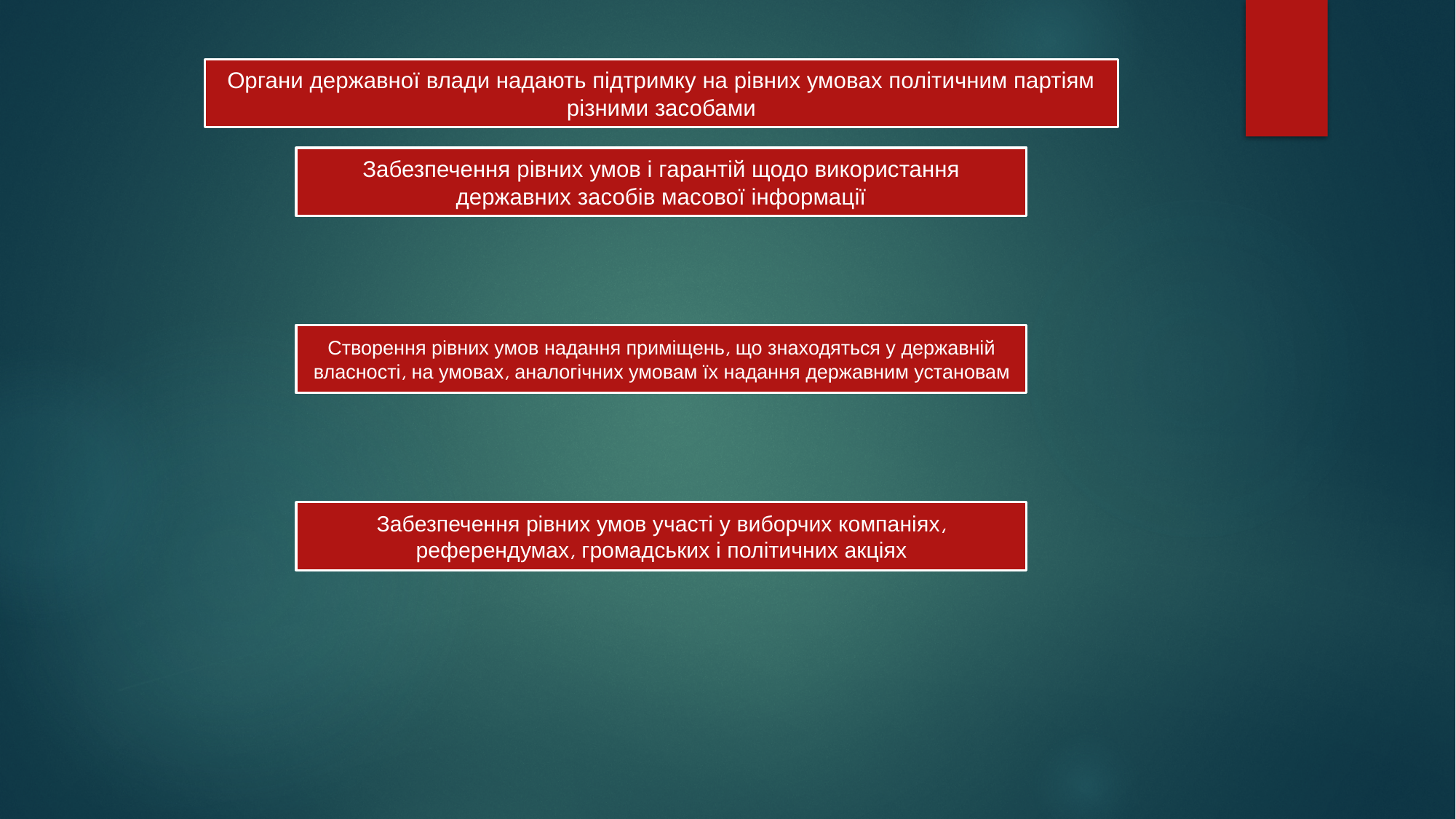

Органи державної влади надають підтримку на рівних умовах політичним партіям різними засобами
Забезпечення рівних умов і гарантій щодо використання державних засобів масової інформації
Створення рівних умов надання приміщень, що знаходяться у державній власності, на умовах, аналогічних умовам їх надання державним установам
Забезпечення рівних умов участі у виборчих компаніях, референдумах, громадських і політичних акціях